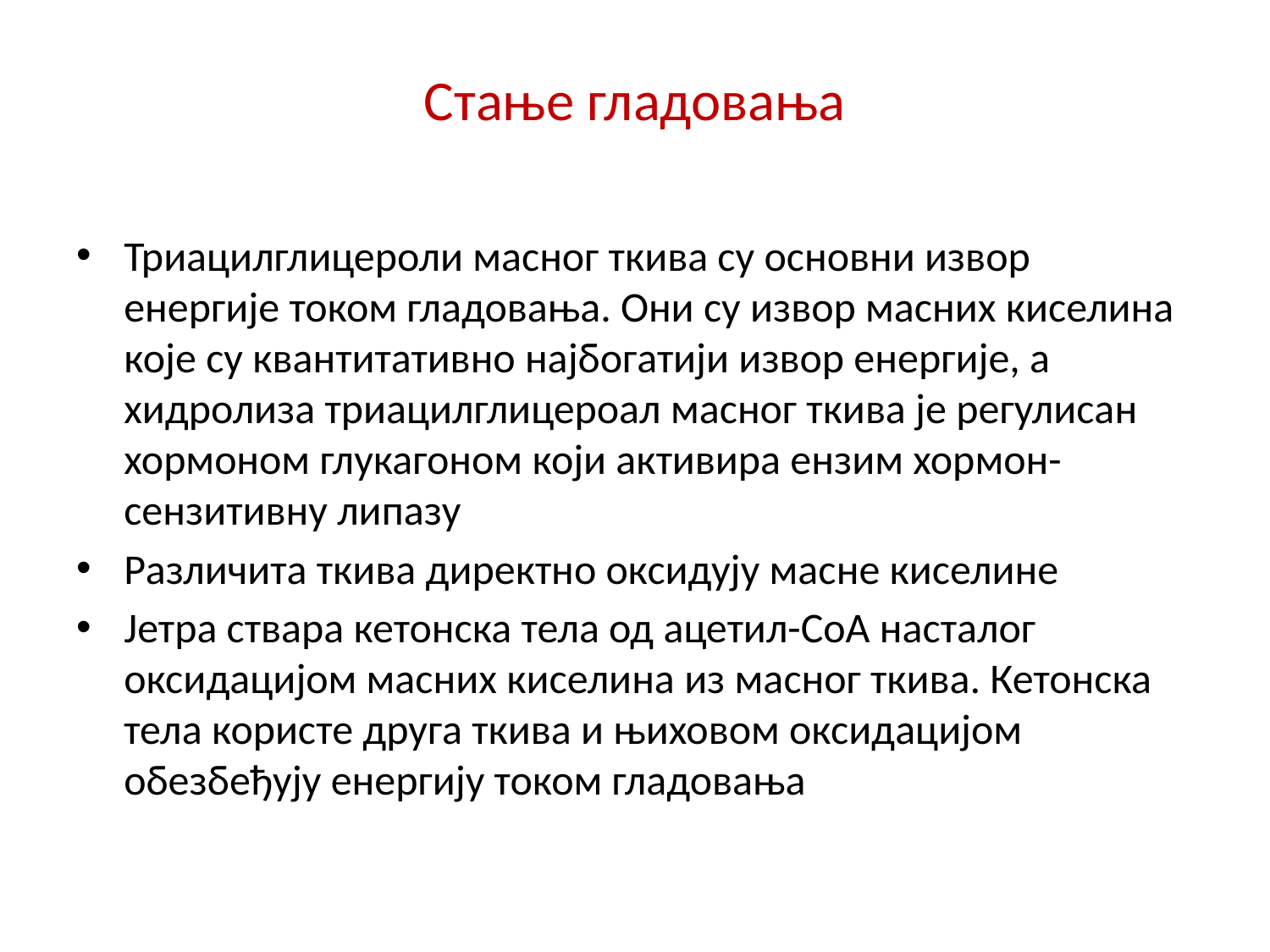

# Стање гладовања
Триацилглицероли масног ткива су основни извор енергије током гладовања. Они су извор масних киселина које су квантитативно најбогатији извор енергије, а хидролиза триацилглицероал масног ткива је регулисан хормоном глукагоном који активира ензим хормон-сензитивну липазу
Различита ткива директно оксидују масне киселине
Јетра ствара кетонска тела од ацетил-СоА насталог оксидацијом масних киселина из масног ткива. Кетонска тела користе друга ткива и њиховом оксидацијом обезбеђују енергију током гладовања